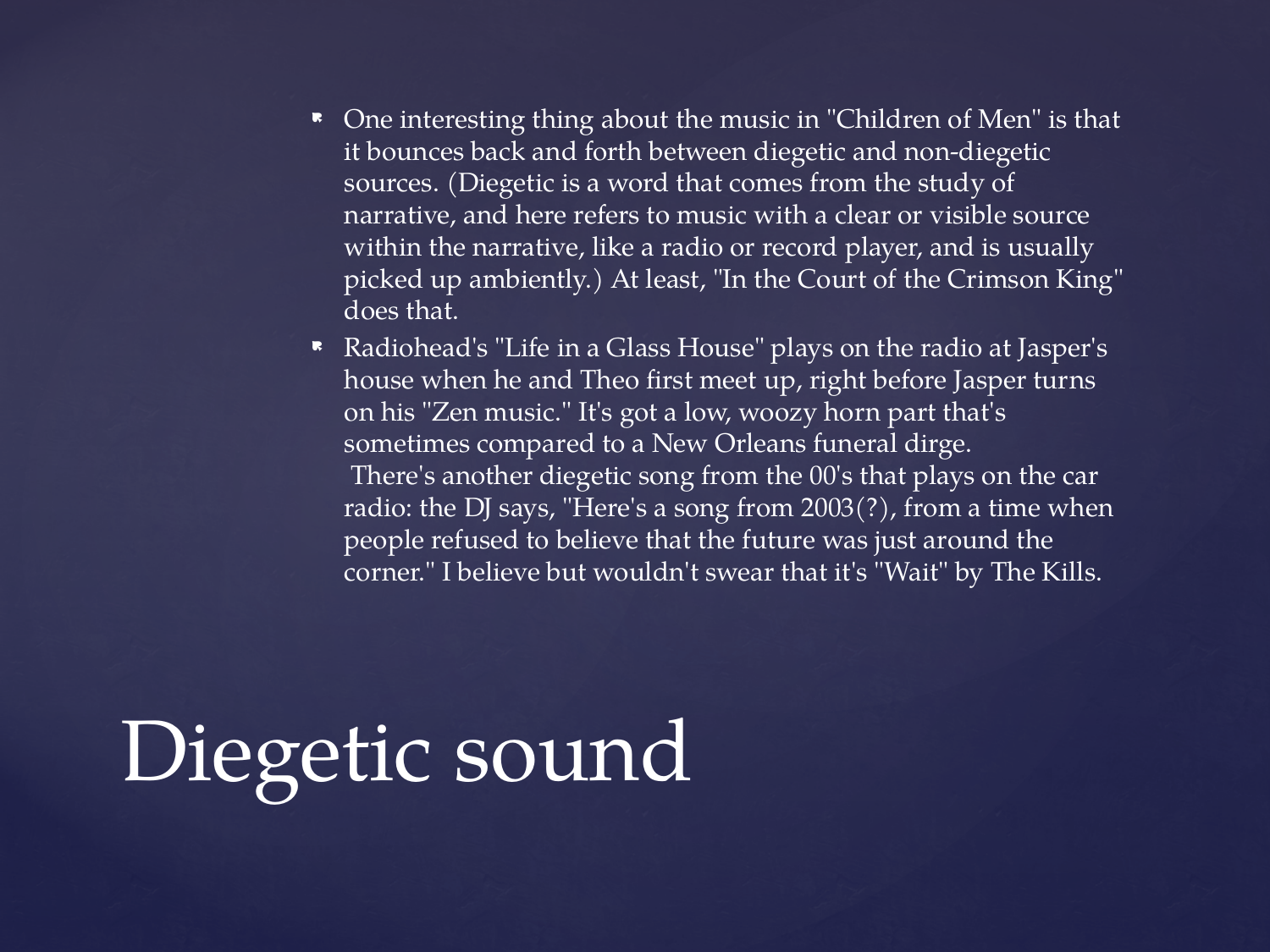

One interesting thing about the music in "Children of Men" is that it bounces back and forth between diegetic and non-diegetic sources. (Diegetic is a word that comes from the study of narrative, and here refers to music with a clear or visible source within the narrative, like a radio or record player, and is usually picked up ambiently.) At least, "In the Court of the Crimson King" does that.
Radiohead's "Life in a Glass House" plays on the radio at Jasper's house when he and Theo first meet up, right before Jasper turns on his "Zen music." It's got a low, woozy horn part that's sometimes compared to a New Orleans funeral dirge.
 There's another diegetic song from the 00's that plays on the car radio: the DJ says, "Here's a song from 2003(?), from a time when people refused to believe that the future was just around the corner." I believe but wouldn't swear that it's "Wait" by The Kills.

# Diegetic sound